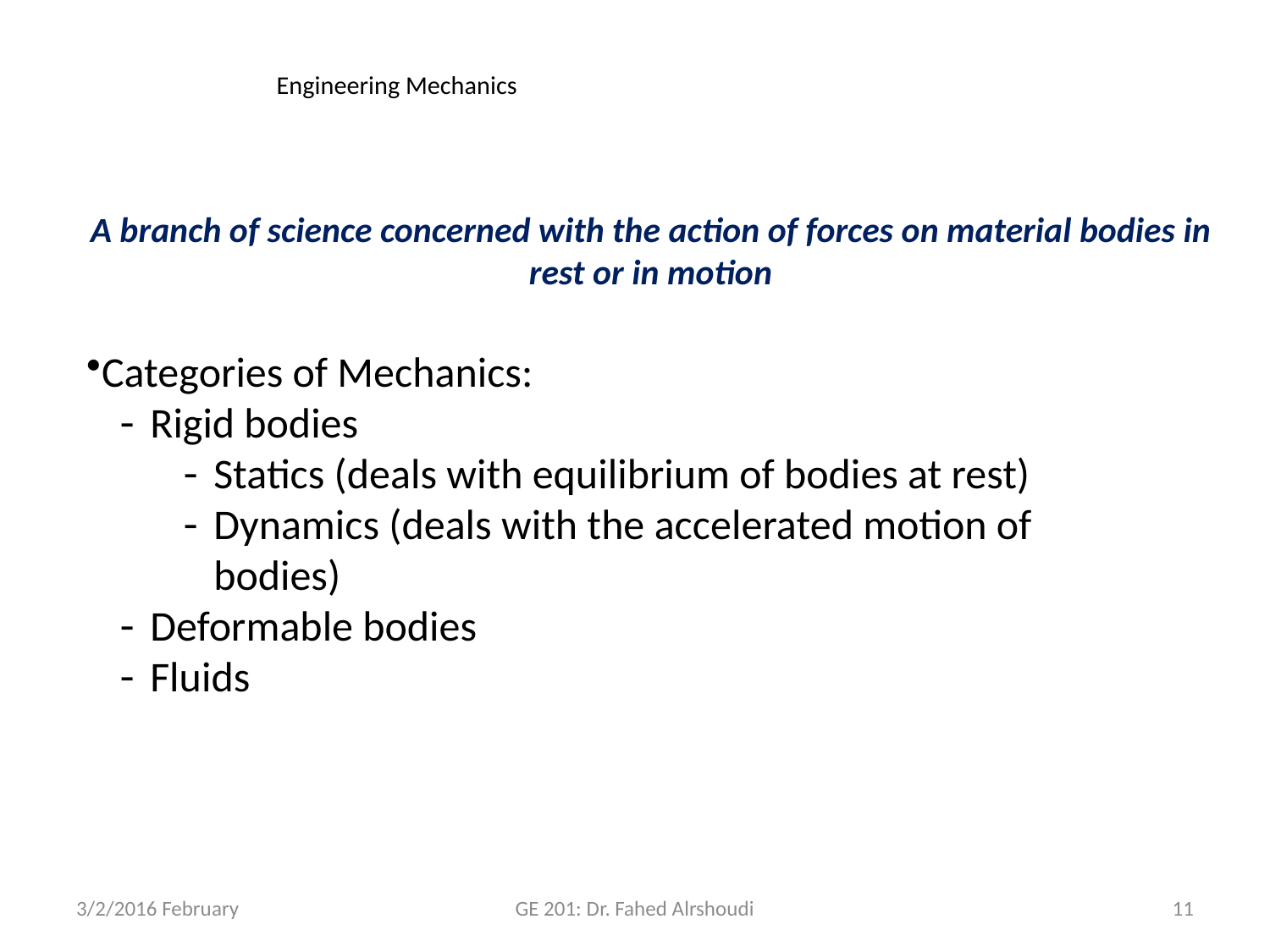

Engineering Mechanics
A branch of science concerned with the action of forces on material bodies in rest or in motion
Categories of Mechanics:
Rigid bodies
Statics (deals with equilibrium of bodies at rest)
Dynamics (deals with the accelerated motion of bodies)
Deformable bodies
Fluids
3/2/2016 February
GE 201: Dr. Fahed Alrshoudi
11